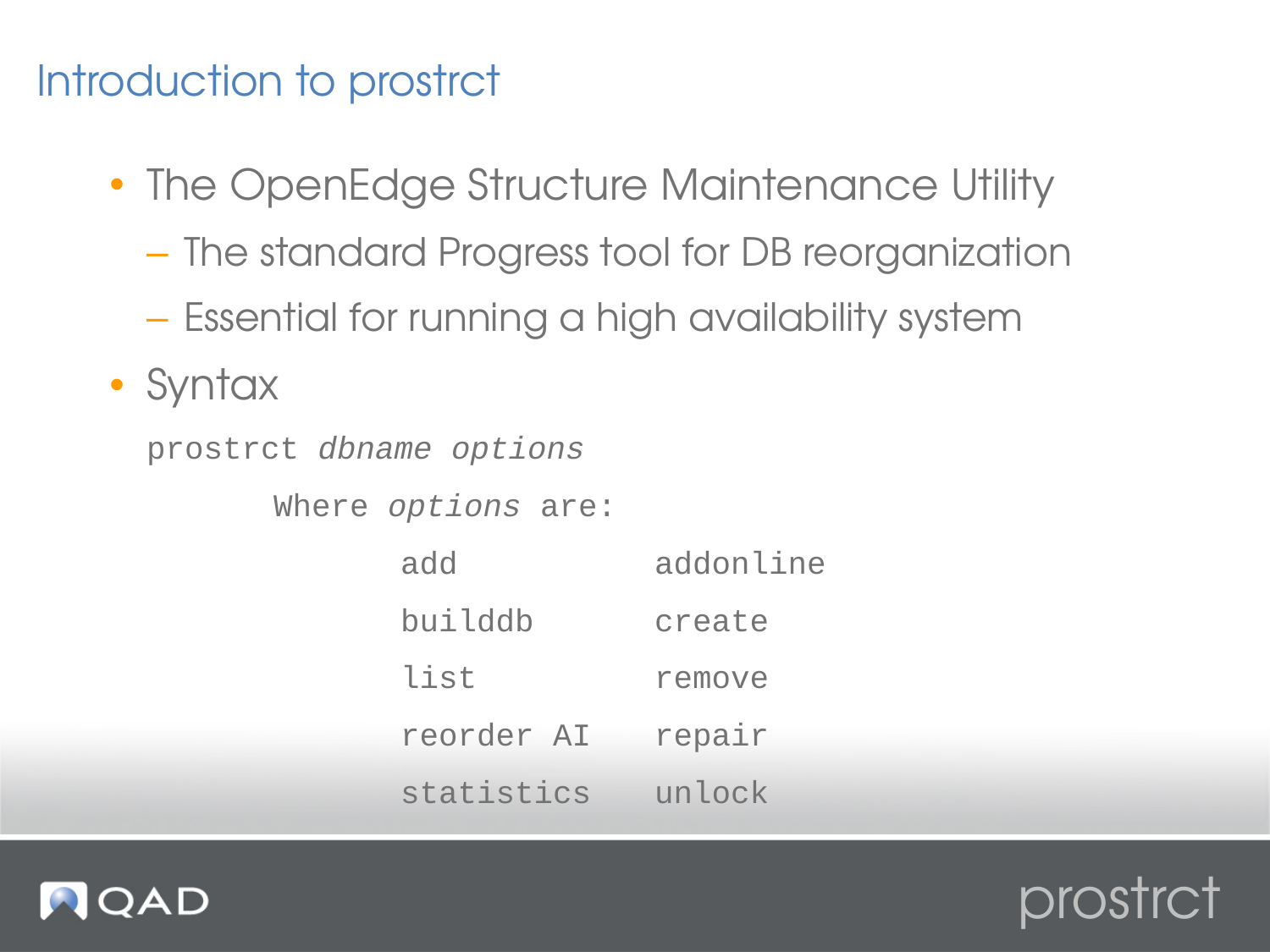

Introduction to prostrct
The OpenEdge Structure Maintenance Utility
The standard Progress tool for DB reorganization
Essential for running a high availability system
Syntax
	prostrct dbname options
		Where options are:
			add		addonline
			builddb	create
			list		remove
			reorder AI	repair
			statistics	unlock

# prostrct